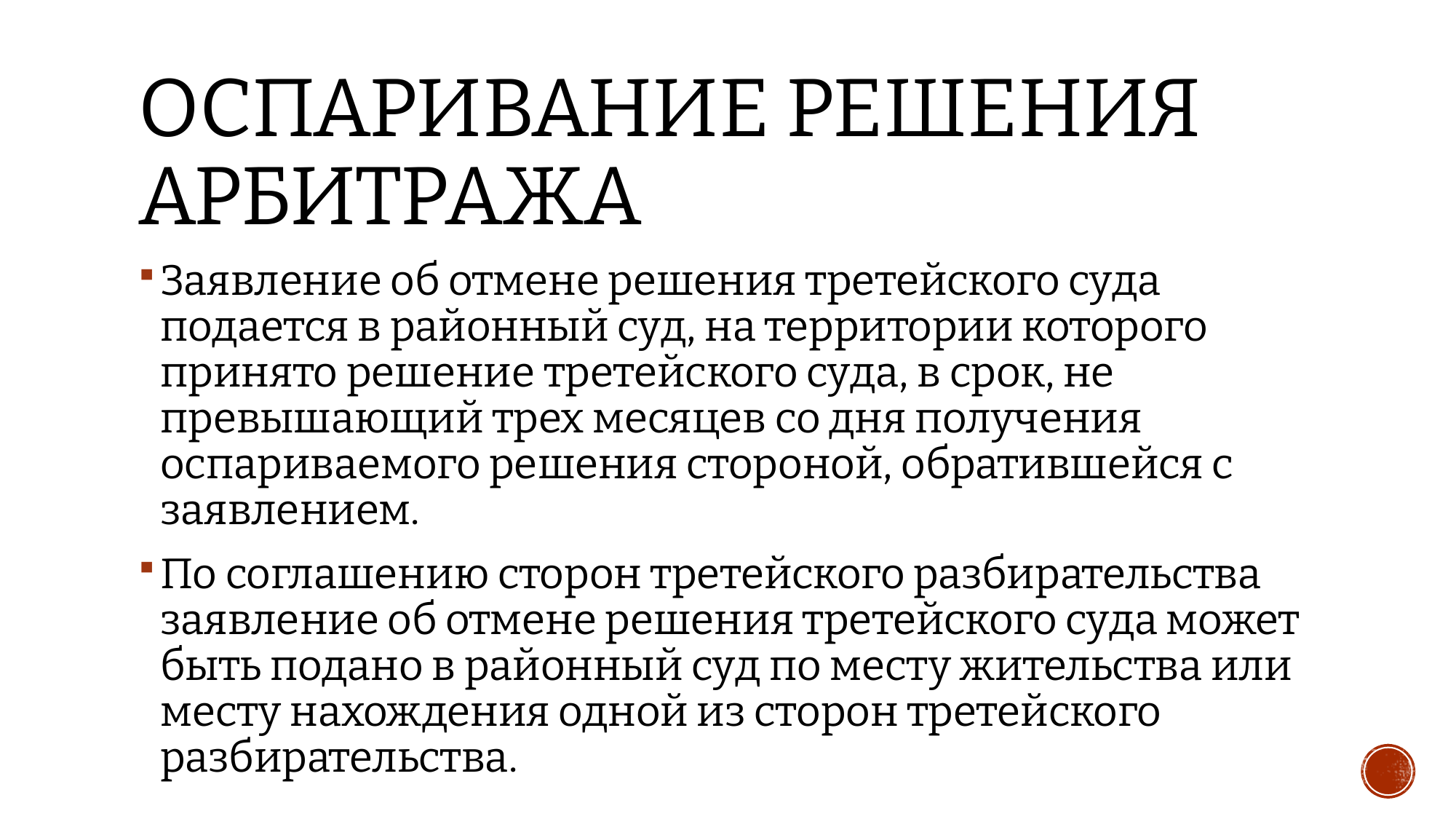

# Оспаривание решения арбитража
Заявление об отмене решения третейского суда подается в районный суд, на территории которого принято решение третейского суда, в срок, не превышающий трех месяцев со дня получения оспариваемого решения стороной, обратившейся с заявлением.
По соглашению сторон третейского разбирательства заявление об отмене решения третейского суда может быть подано в районный суд по месту жительства или месту нахождения одной из сторон третейского разбирательства.